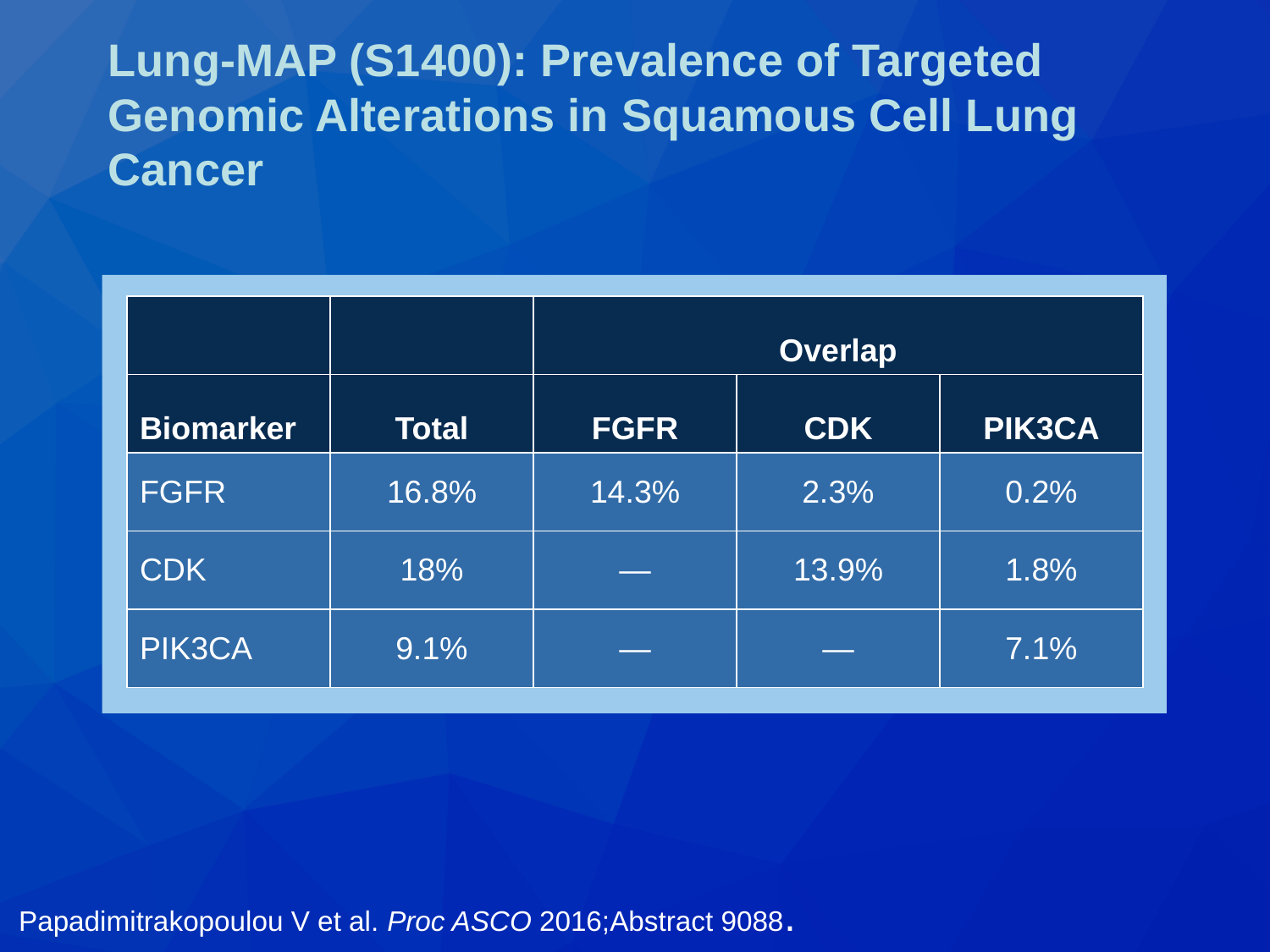

# Lung-MAP (S1400): Prevalence of Targeted Genomic Alterations in Squamous Cell Lung Cancer

|  |  | Overlap |  |  |
| --- | --- | --- | --- | --- |
| Biomarker | Total | FGFR | CDK | PIK3CA |
| FGFR | 16.8% | 14.3% | 2.3% | 0.2% |
| CDK | 18% | — | 13.9% | 1.8% |
| PIK3CA | 9.1% | — | — | 7.1% |
Papadimitrakopoulou V et al. Proc ASCO 2016;Abstract 9088.